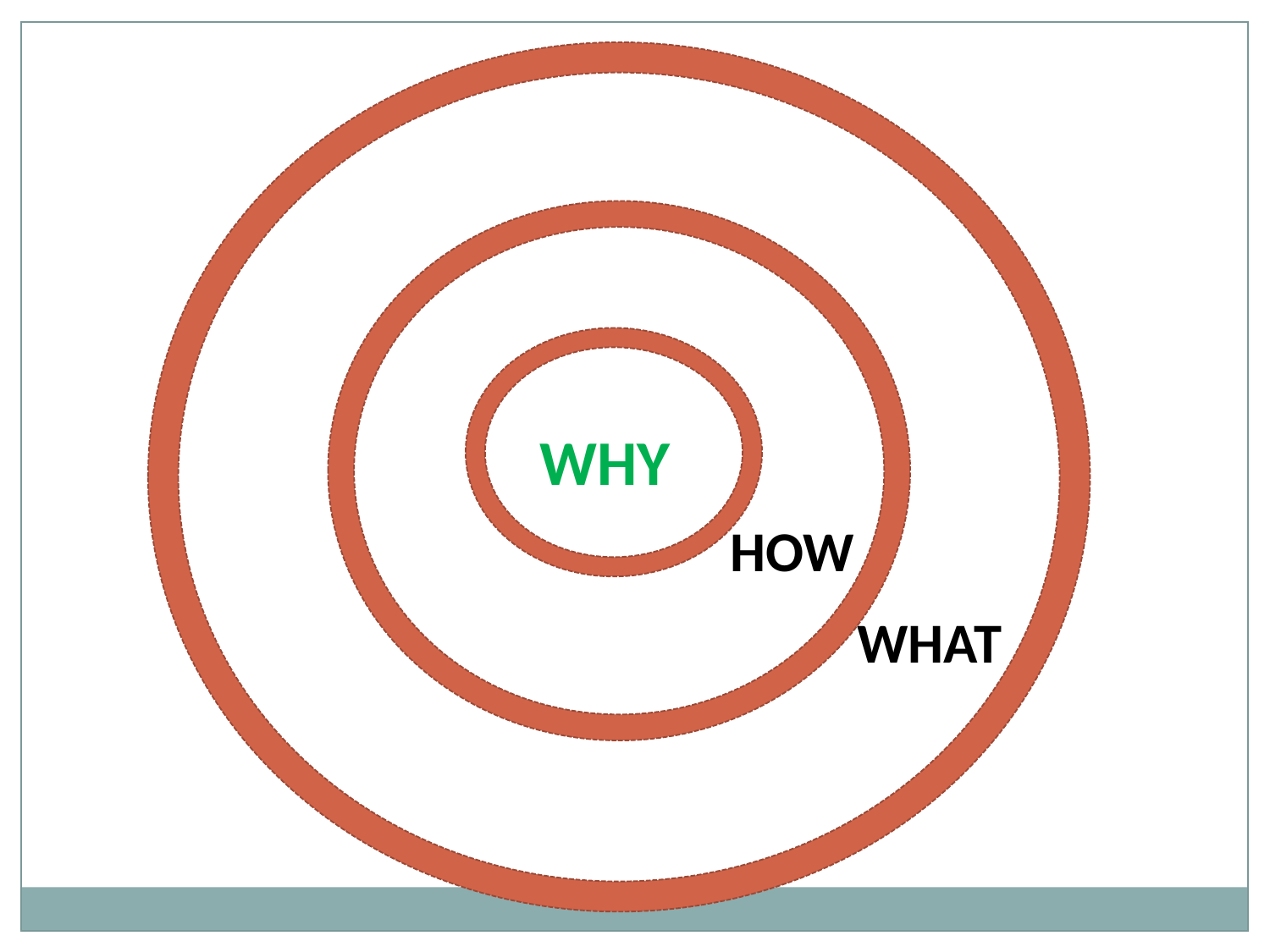

| WHY |
| --- |
| HOW |
| --- |
| WHAT |
| --- |